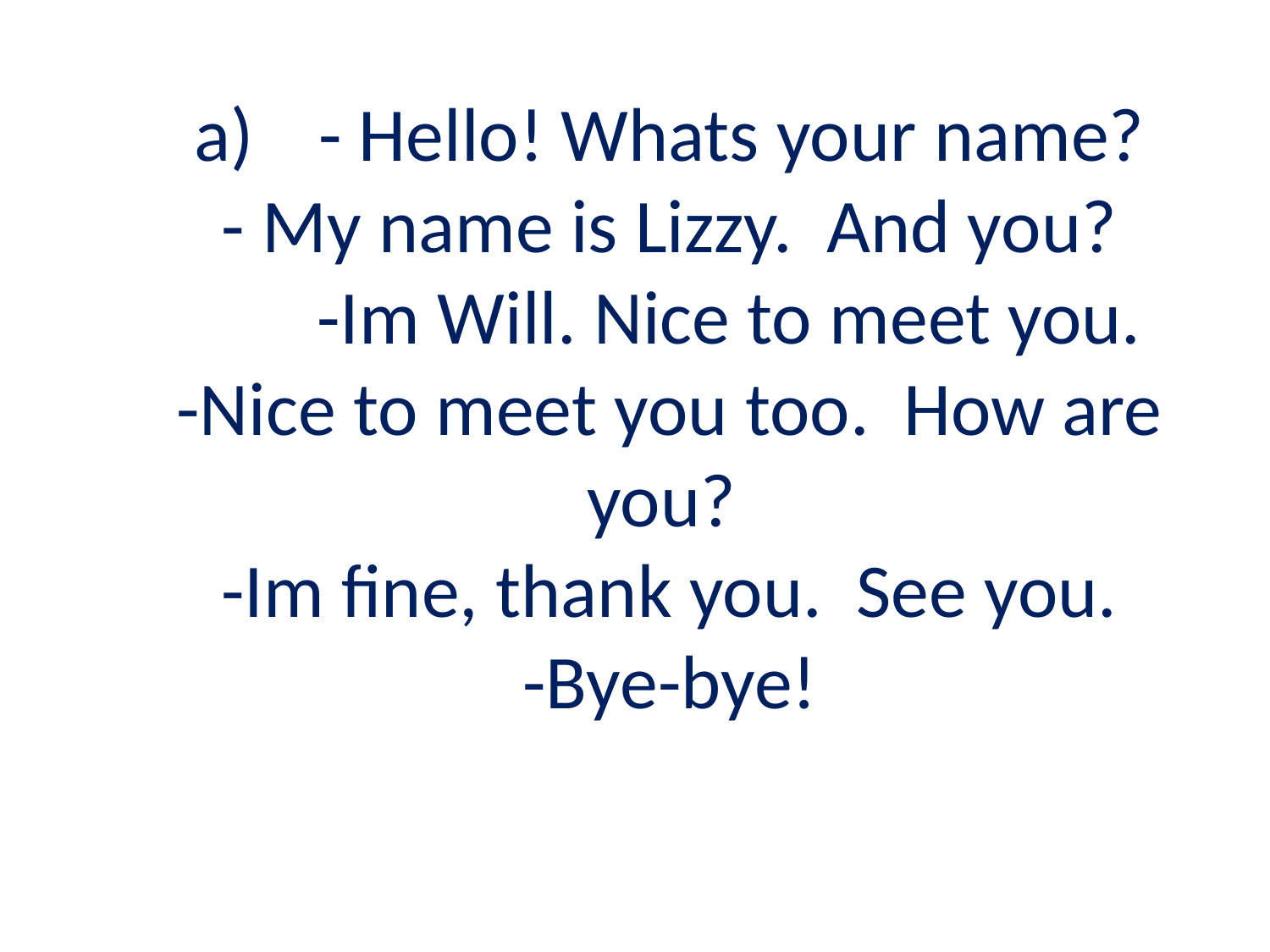

# a)	- Hello! Whats your name? - My name is Lizzy.  And you? -Im Will. Nice to meet you. -Nice to meet you too.  How are you? -Im fine, thank you.  See you. -Bye-bye!